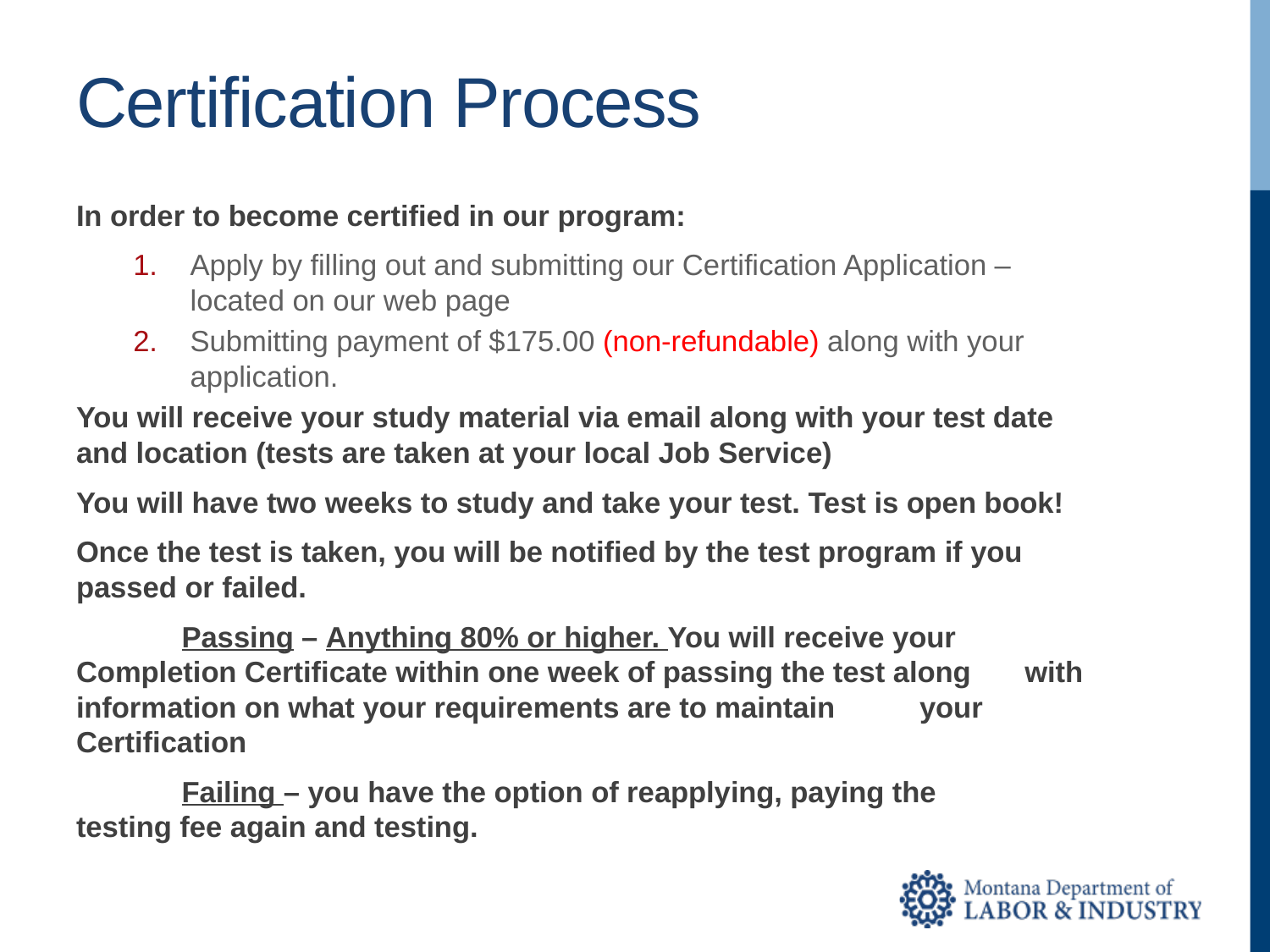

# Certification Process
In order to become certified in our program:
Apply by filling out and submitting our Certification Application – located on our web page
Submitting payment of $175.00 (non-refundable) along with your application.
You will receive your study material via email along with your test date and location (tests are taken at your local Job Service)
You will have two weeks to study and take your test. Test is open book!
Once the test is taken, you will be notified by the test program if you passed or failed.
	Passing – Anything 80% or higher. You will receive your 	Completion Certificate within one week of passing the test along 	with information on what your requirements are to maintain 	your Certification
	Failing – you have the option of reapplying, paying the 	testing fee again and testing.